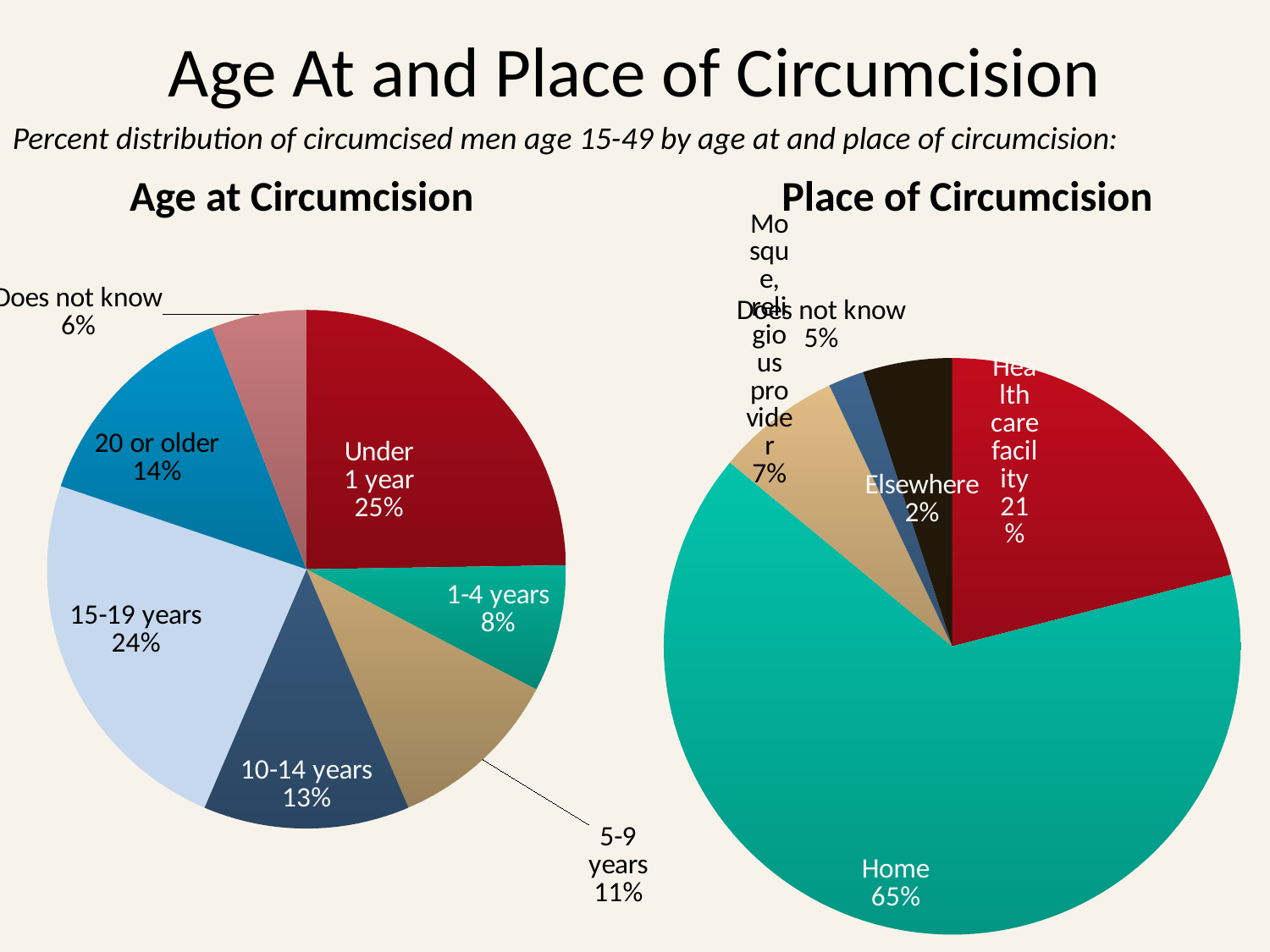

# Age At and Place of Circumcision
Percent distribution of circumcised men age 15-49 by age at and place of circumcision:
Age at Circumcision
Place of Circumcision

### Chart

| Category | Sales |
|---|---|
| Under 1 year | 25.0 |
| 1-4 years | 8.0 |
| 5-9 years | 11.0 |
| 10-14 years | 13.0 |
| 15-19 years | 24.0 |
| 20 or older | 14.0 |
| Does not know | 6.0 |

### Chart

| Category | Sales |
|---|---|
| Health care facility | 21.0 |
| Home | 65.0 |
| Mosque, religious provider | 7.0 |
| Elsewhere | 2.0 |
| Does not know | 5.0 |